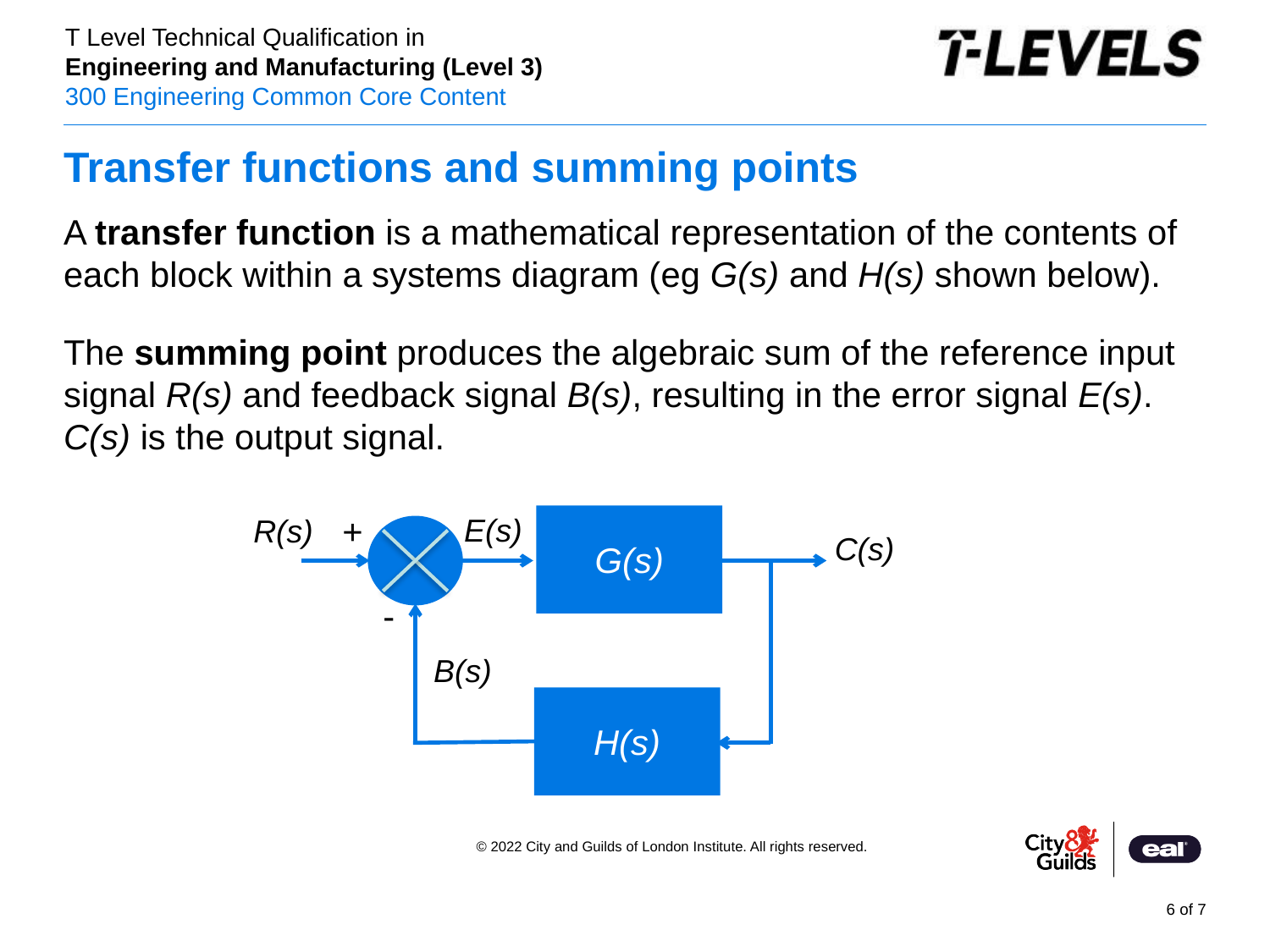

# Transfer functions and summing points
A transfer function is a mathematical representation of the contents of each block within a systems diagram (eg G(s) and H(s) shown below).
The summing point produces the algebraic sum of the reference input signal R(s) and feedback signal B(s), resulting in the error signal E(s). C(s) is the output signal.
+
E(s)
R(s)
G(s)

C(s)
-
B(s)
H(s)